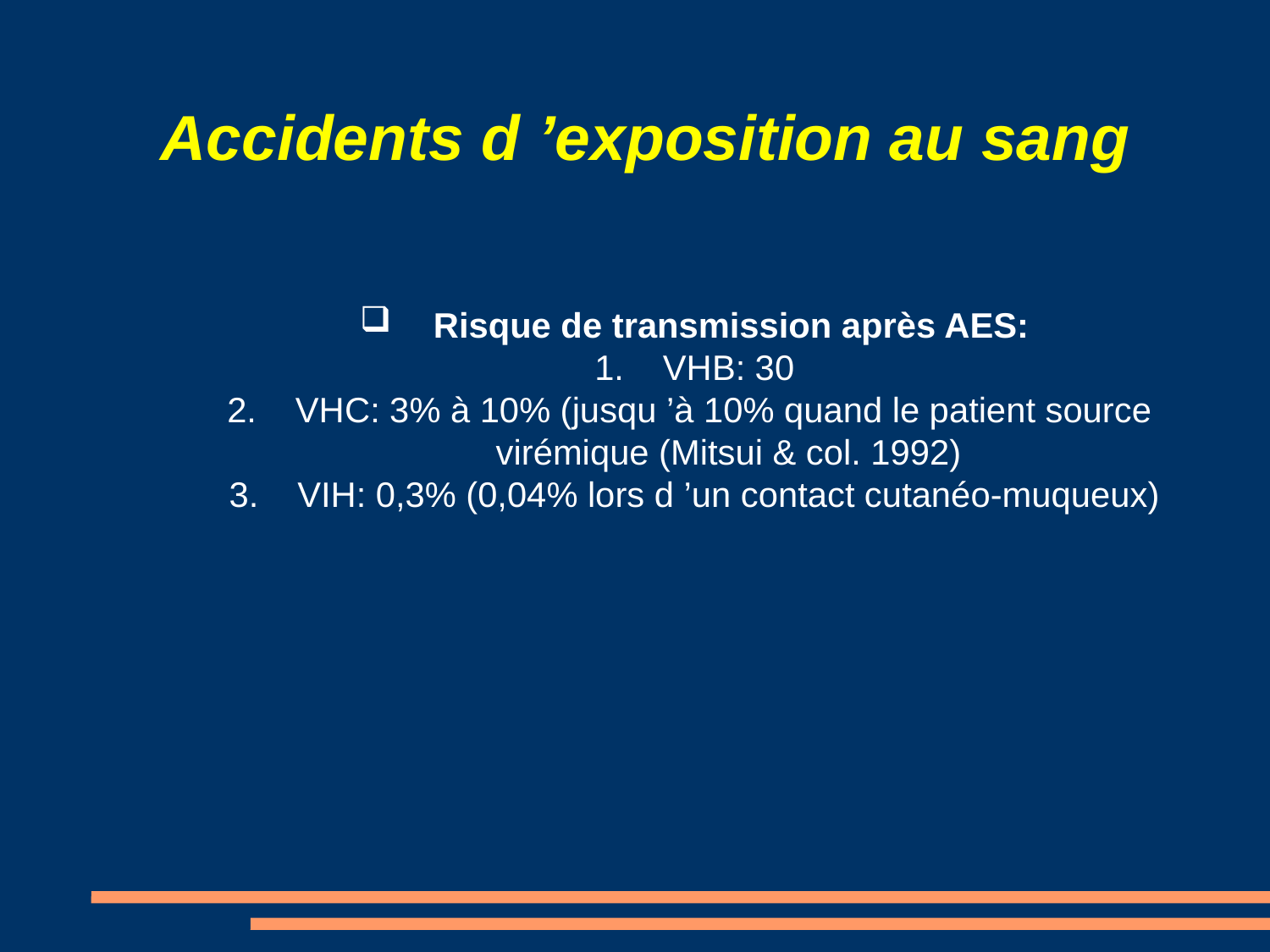

# Accidents d ’exposition au sang

 Risque de transmission après AES:
1.    VHB: 30
2.    VHC: 3% à 10% (jusqu ’à 10% quand le patient source
       virémique (Mitsui & col. 1992)‏
3.    VIH: 0,3% (0,04% lors d ’un contact cutanéo-muqueux)‏